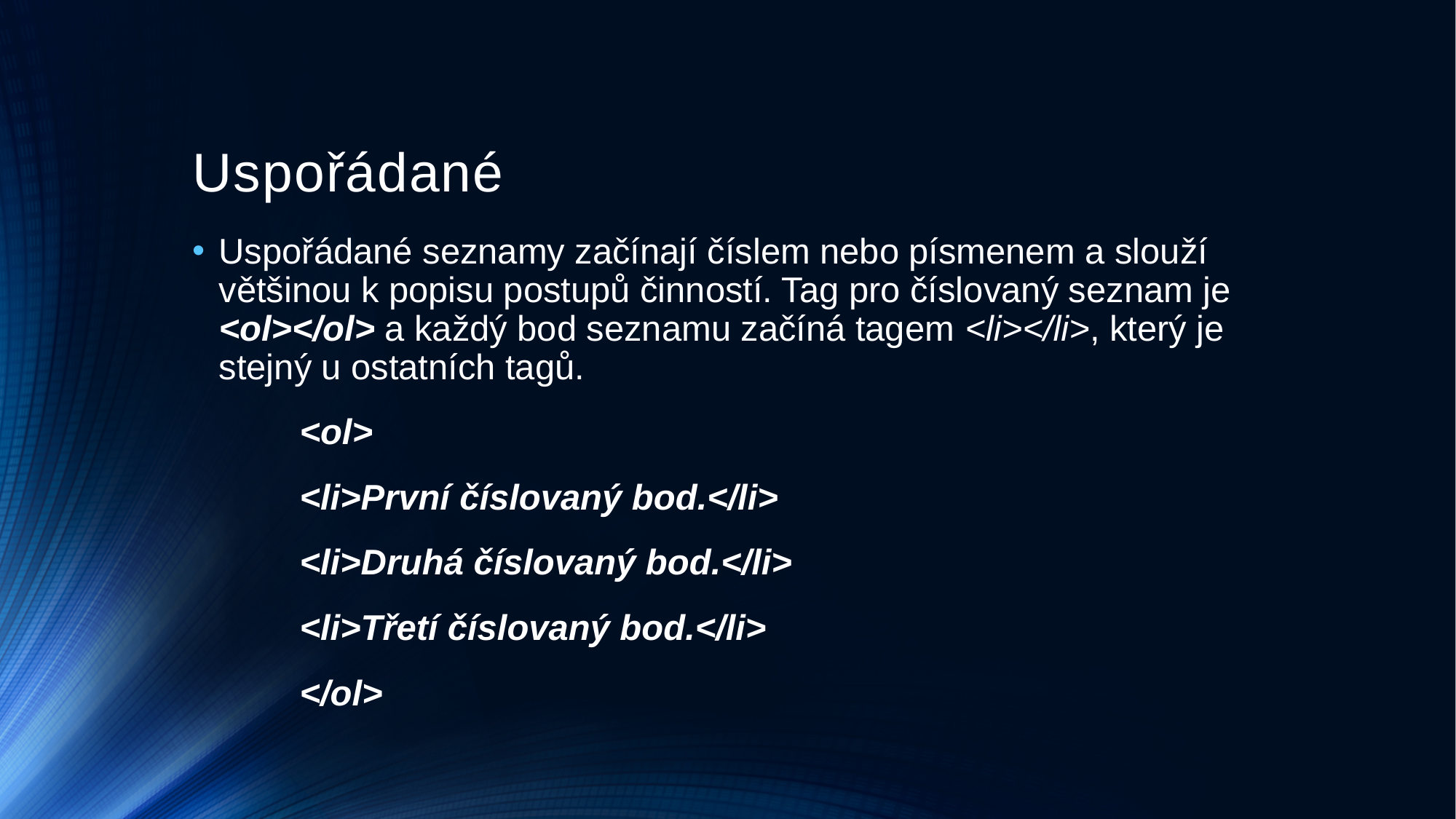

# Uspořádané
Uspořádané seznamy začínají číslem nebo písmenem a slouží většinou k popisu postupů činností. Tag pro číslovaný seznam je <ol></ol> a každý bod seznamu začíná tagem <li></li>, který je stejný u ostatních tagů.
	<ol>
		<li>První číslovaný bod.</li>
		<li>Druhá číslovaný bod.</li>
		<li>Třetí číslovaný bod.</li>
	</ol>